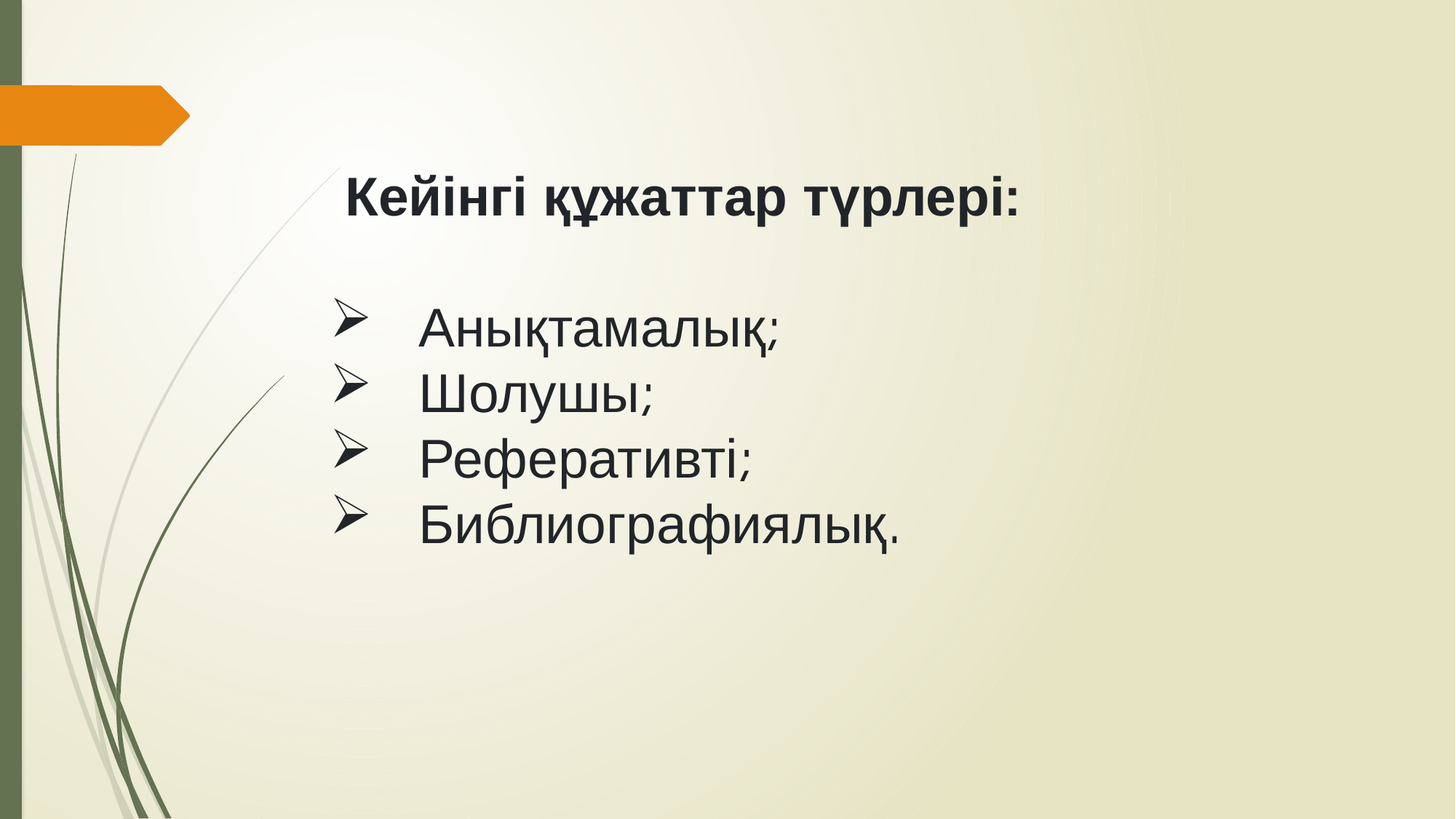

Кейінгі құжаттар түрлері:

   Анықтамалық;
   Шолушы;
   Реферативті;
   Библиографиялық.